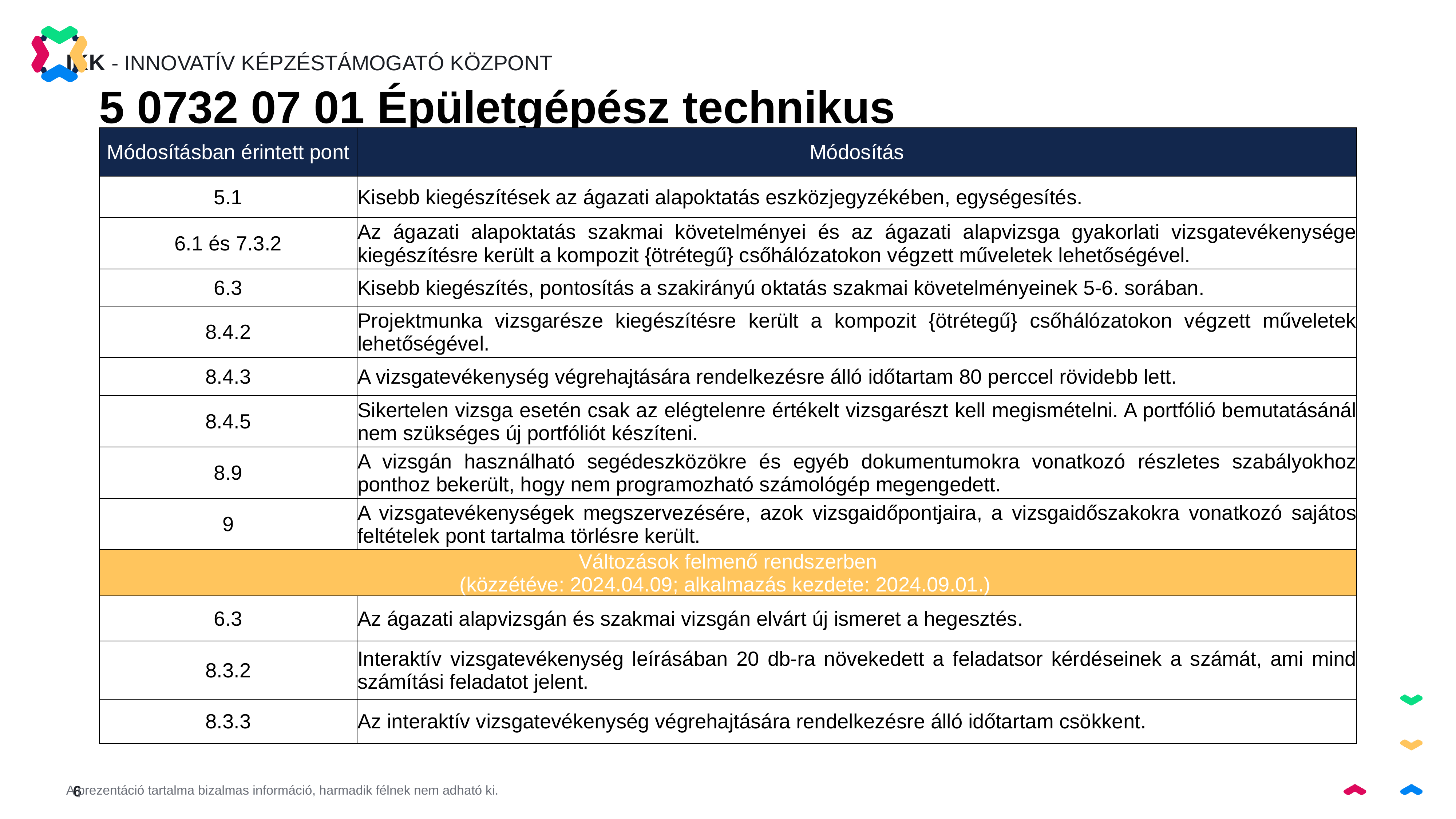

5 0732 07 01 Épületgépész technikus
| Módosításban érintett pont | Módosítás |
| --- | --- |
| 5.1 | Kisebb kiegészítések az ágazati alapoktatás eszközjegyzékében, egységesítés. |
| 6.1 és 7.3.2 | Az ágazati alapoktatás szakmai követelményei és az ágazati alapvizsga gyakorlati vizsgatevékenysége kiegészítésre került a kompozit {ötrétegű} csőhálózatokon végzett műveletek lehetőségével. |
| 6.3 | Kisebb kiegészítés, pontosítás a szakirányú oktatás szakmai követelményeinek 5-6. sorában. |
| 8.4.2 | Projektmunka vizsgarésze kiegészítésre került a kompozit {ötrétegű} csőhálózatokon végzett műveletek lehetőségével. |
| 8.4.3 | A vizsgatevékenység végrehajtására rendelkezésre álló időtartam 80 perccel rövidebb lett. |
| 8.4.5 | Sikertelen vizsga esetén csak az elégtelenre értékelt vizsgarészt kell megismételni. A portfólió bemutatásánál nem szükséges új portfóliót készíteni. |
| 8.9 | A vizsgán használható segédeszközökre és egyéb dokumentumokra vonatkozó részletes szabályokhoz ponthoz bekerült, hogy nem programozható számológép megengedett. |
| 9 | A vizsgatevékenységek megszervezésére, azok vizsgaidőpontjaira, a vizsgaidőszakokra vonatkozó sajátos feltételek pont tartalma törlésre került. |
| Változások felmenő rendszerben (közzétéve: 2024.04.09; alkalmazás kezdete: 2024.09.01.) |  |
| 6.3 | Az ágazati alapvizsgán és szakmai vizsgán elvárt új ismeret a hegesztés. |
| 8.3.2 | Interaktív vizsgatevékenység leírásában 20 db-ra növekedett a feladatsor kérdéseinek a számát, ami mind számítási feladatot jelent. |
| 8.3.3 | Az interaktív vizsgatevékenység végrehajtására rendelkezésre álló időtartam csökkent. |